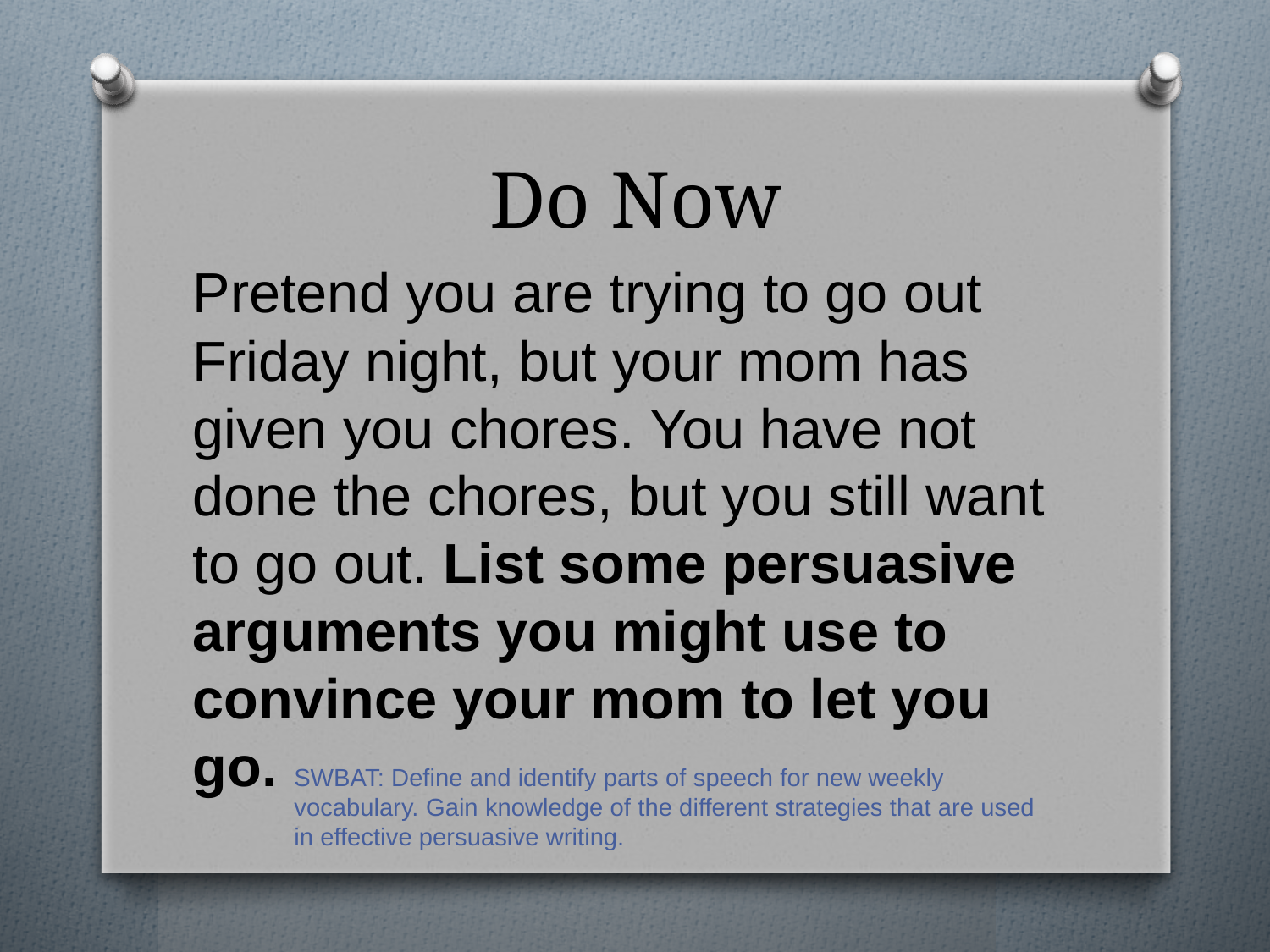

# Do Now
Pretend you are trying to go out Friday night, but your mom has given you chores. You have not done the chores, but you still want to go out. List some persuasive arguments you might use to convince your mom to let you go.
SWBAT: Define and identify parts of speech for new weekly vocabulary. Gain knowledge of the different strategies that are used in effective persuasive writing.